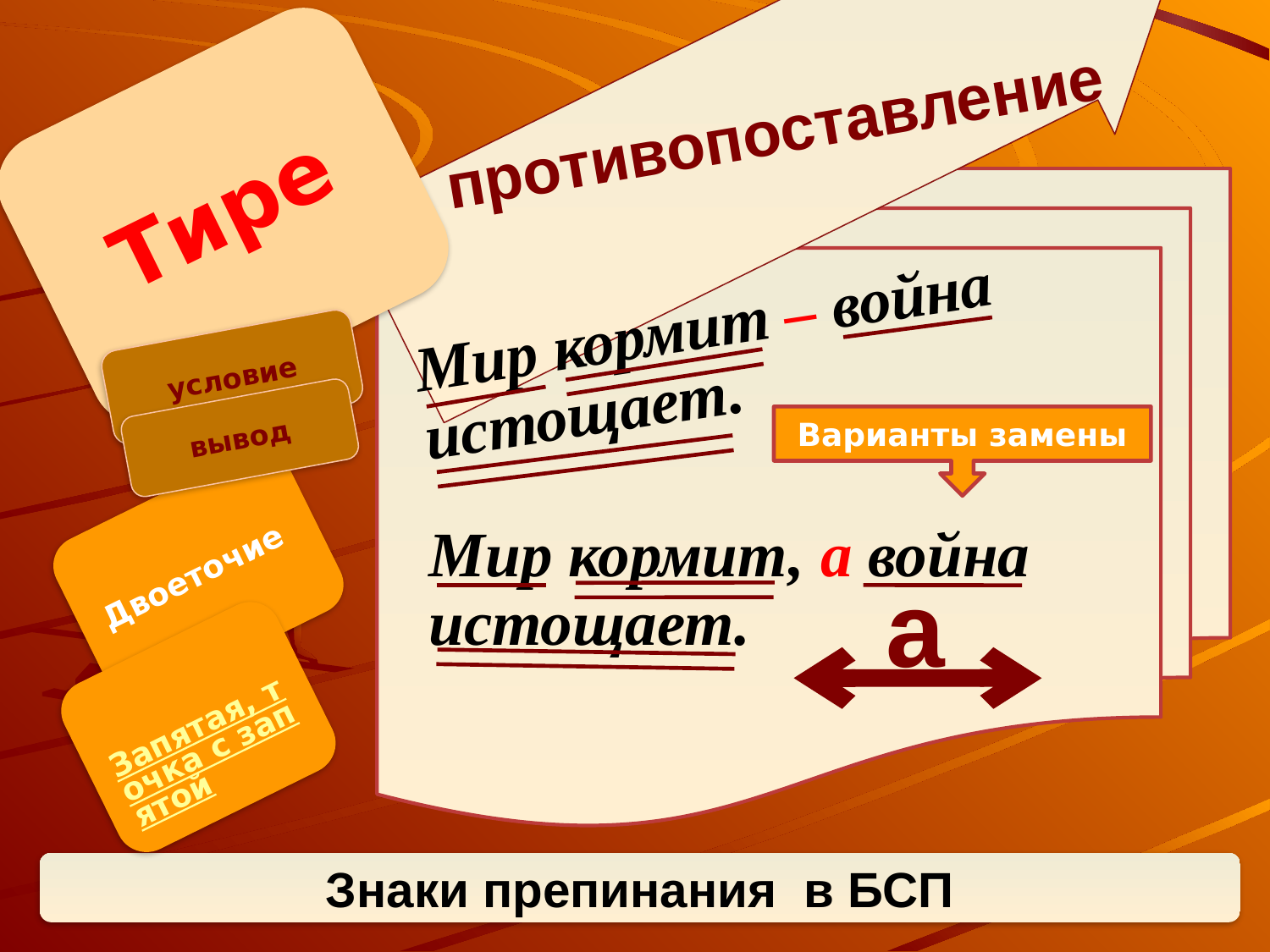

противопоставление

Тире

Мир кормит – война истощает.
условие
вывод
Варианты замены

Двоеточие
Мир кормит, а война истощает.
а

Запятая, точка с запятой
Знаки препинания  в БСП